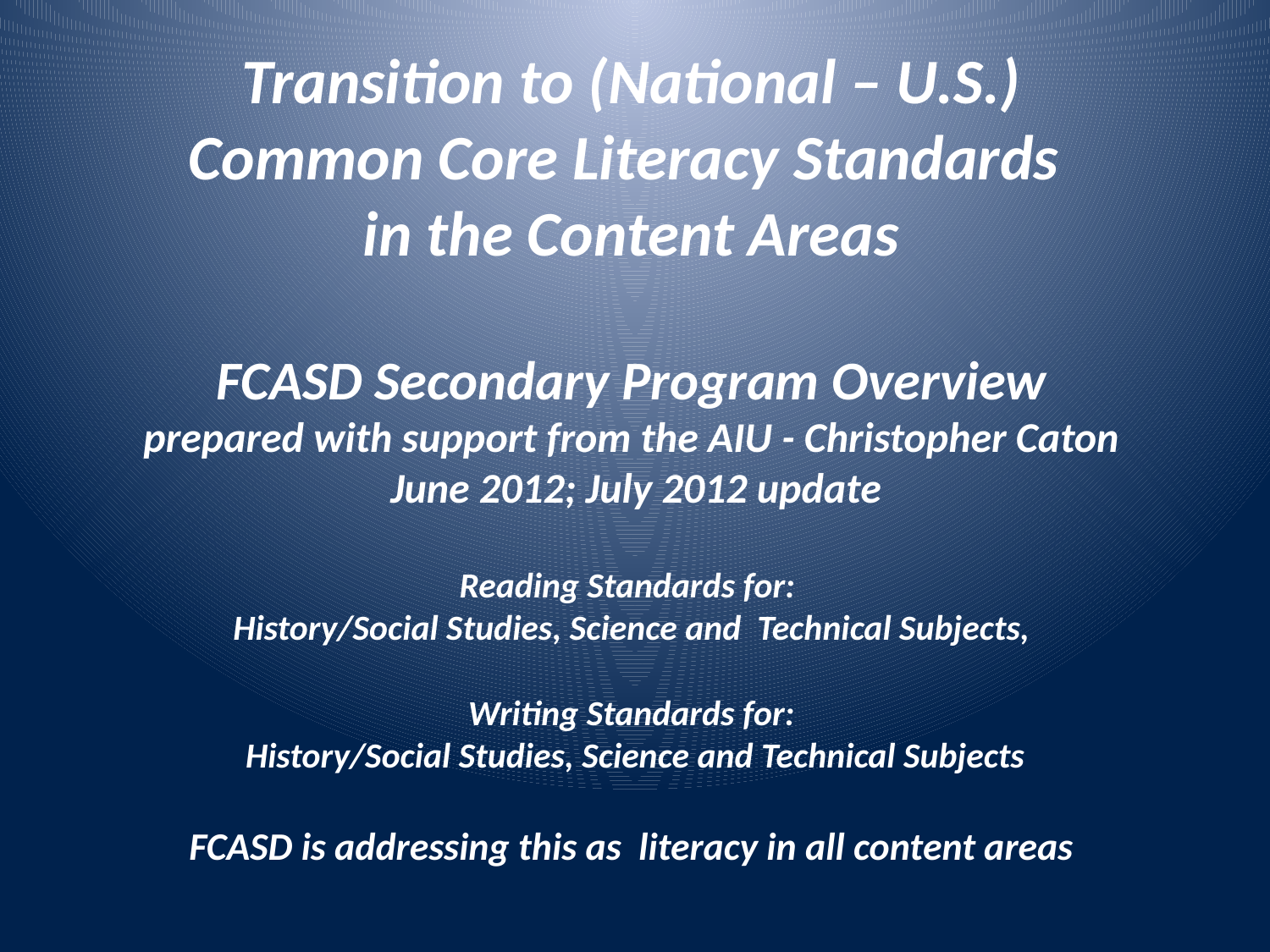

# Transition to (National – U.S.) Common Core Literacy Standards in the Content Areas FCASD Secondary Program Overview prepared with support from the AIU - Christopher Caton June 2012; July 2012 update Reading Standards for:  History/Social Studies, Science and  Technical Subjects, Writing Standards for: History/Social Studies, Science and Technical Subjects FCASD is addressing this as  literacy in all content areas